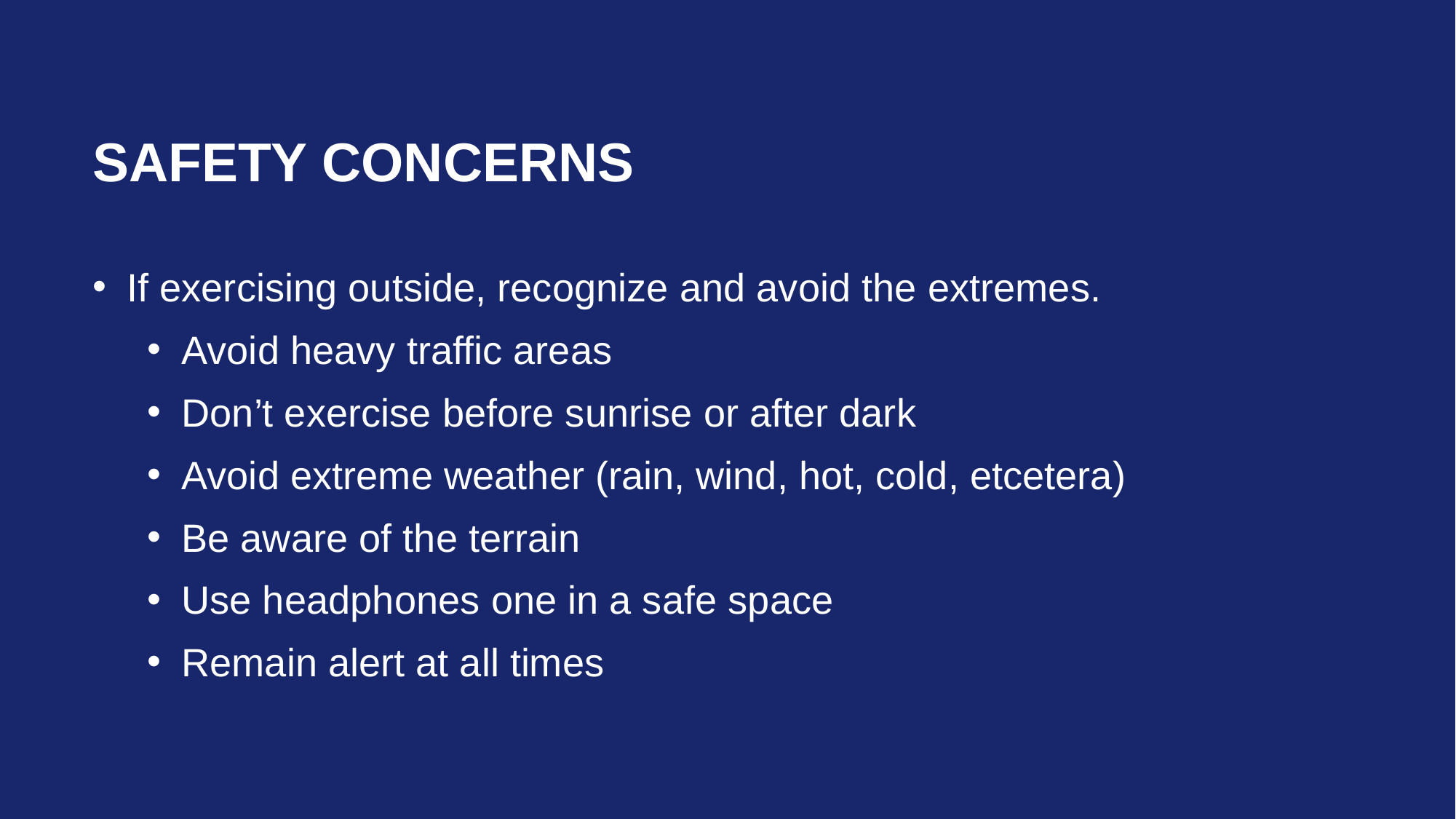

# Safety Concerns
If exercising outside, recognize and avoid the extremes.
Avoid heavy traffic areas
Don’t exercise before sunrise or after dark
Avoid extreme weather (rain, wind, hot, cold, etcetera)
Be aware of the terrain
Use headphones one in a safe space
Remain alert at all times